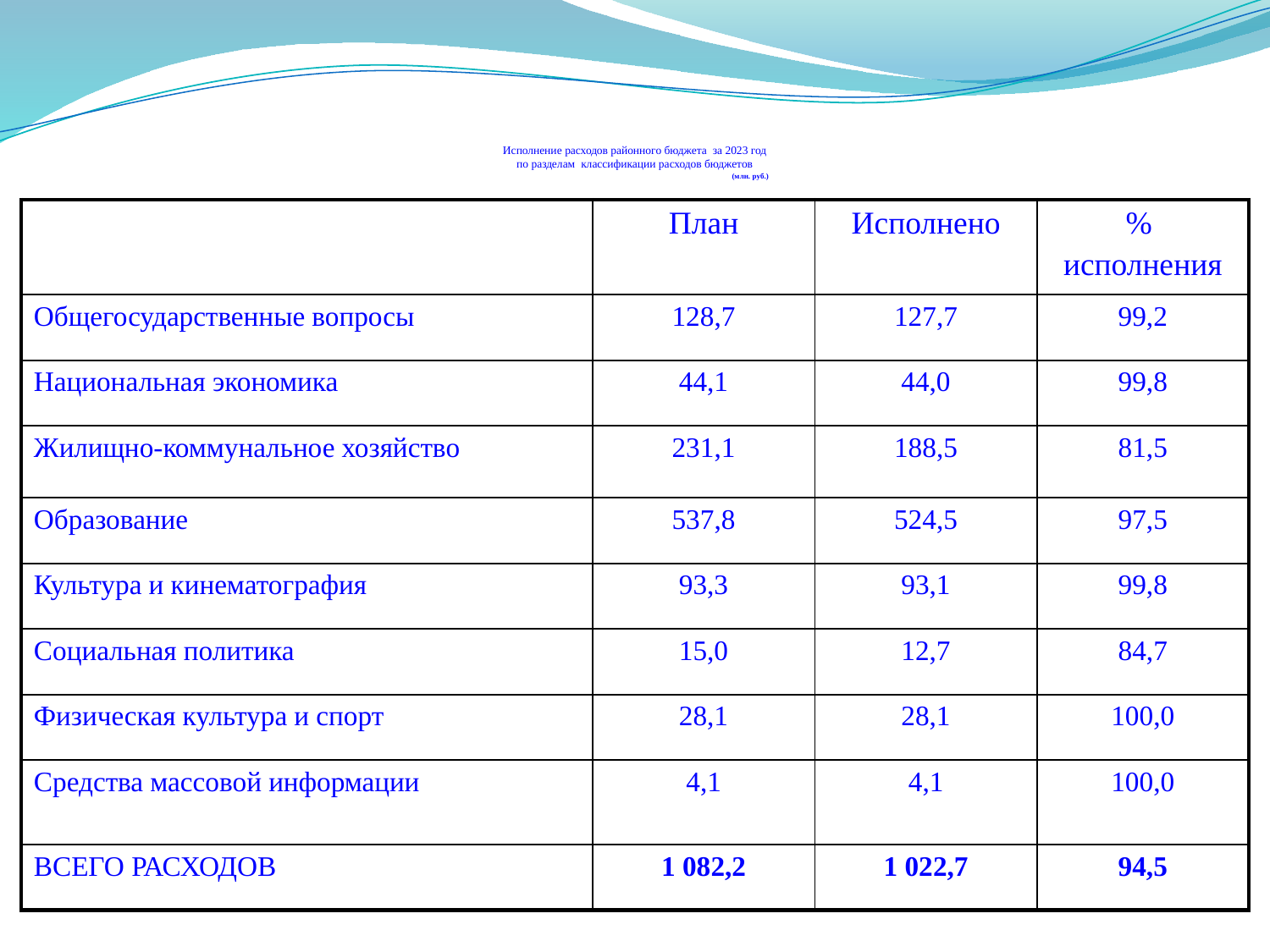

# Исполнение расходов районного бюджета  за 2023 год по разделам  классификации расходов бюджетов (млн. руб.)
|  | План | Исполнено | % исполнения |
| --- | --- | --- | --- |
| Общегосударственные вопросы | 128,7 | 127,7 | 99,2 |
| Национальная экономика | 44,1 | 44,0 | 99,8 |
| Жилищно-коммунальное хозяйство | 231,1 | 188,5 | 81,5 |
| Образование | 537,8 | 524,5 | 97,5 |
| Культура и кинематография | 93,3 | 93,1 | 99,8 |
| Социальная политика | 15,0 | 12,7 | 84,7 |
| Физическая культура и спорт | 28,1 | 28,1 | 100,0 |
| Средства массовой информации | 4,1 | 4,1 | 100,0 |
| ВСЕГО РАСХОДОВ | 1 082,2 | 1 022,7 | 94,5 |